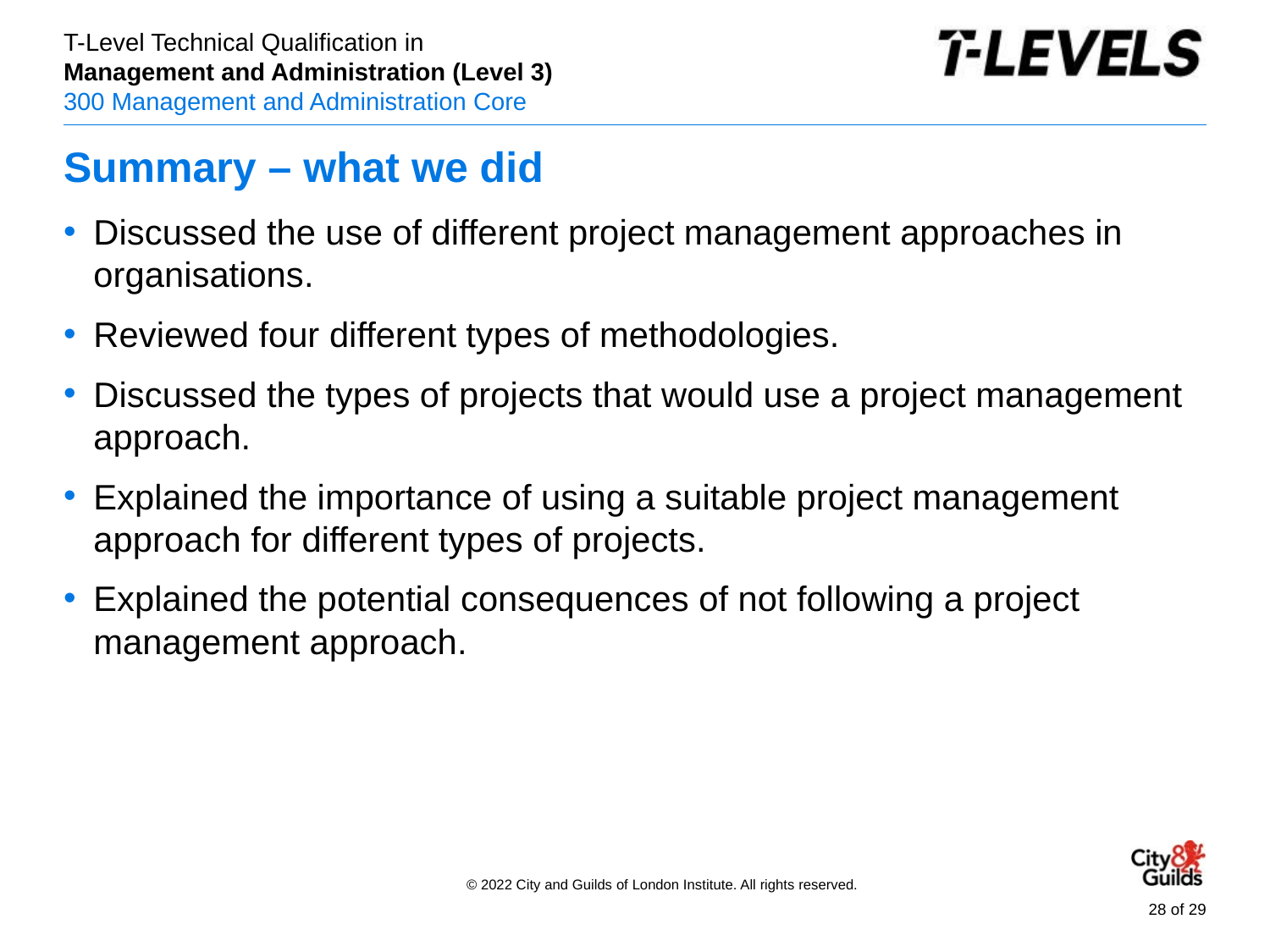

# Summary – what we did
Discussed the use of different project management approaches in organisations.
Reviewed four different types of methodologies.
Discussed the types of projects that would use a project management approach.
Explained the importance of using a suitable project management approach for different types of projects.
Explained the potential consequences of not following a project management approach.